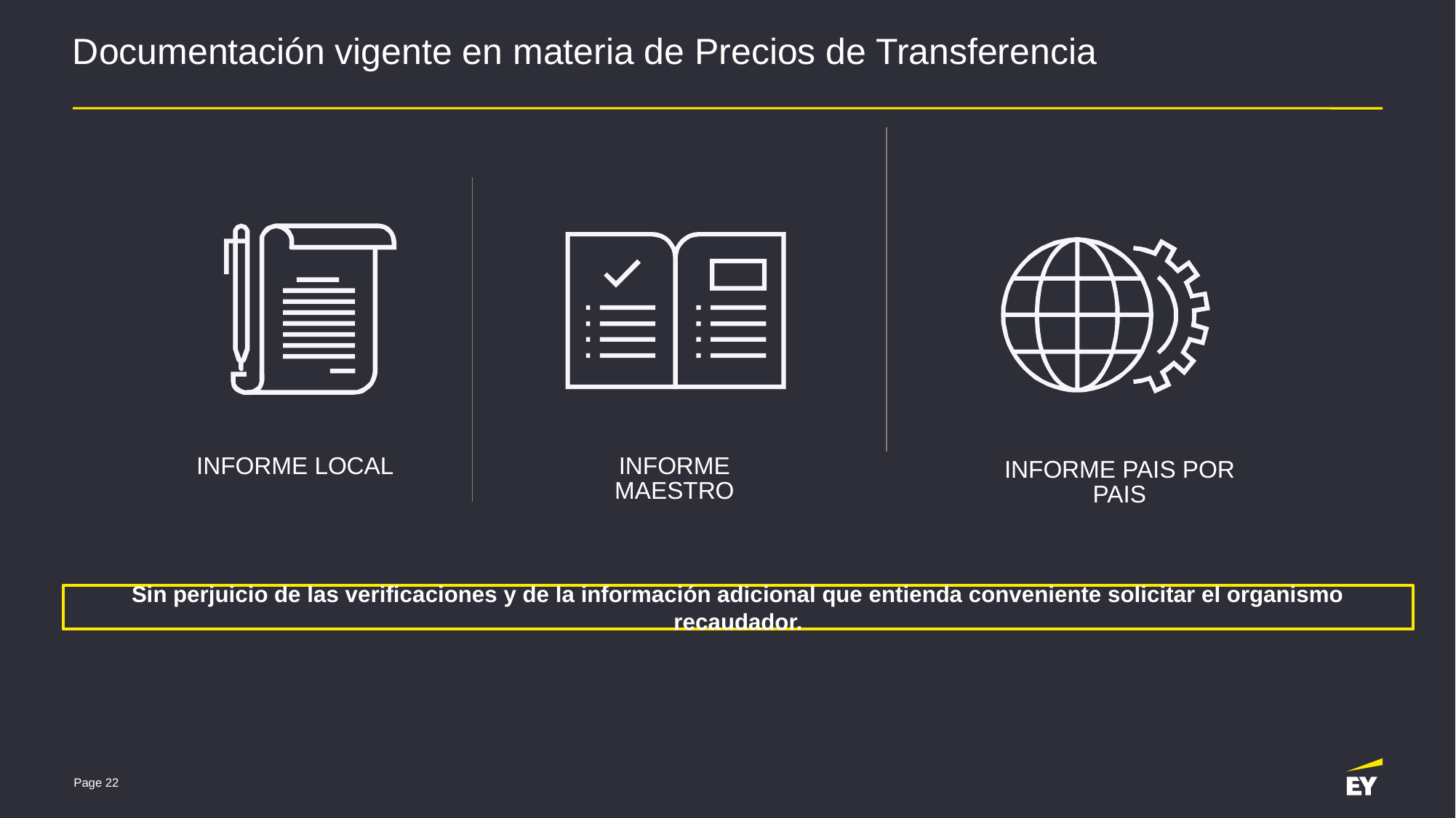

# Documentación vigente en materia de Precios de Transferencia

INFORME MAESTRO
INFORME LOCAL
INFORME PAIS POR PAIS
Sin perjuicio de las verificaciones y de la información adicional que entienda conveniente solicitar el organismo recaudador.
Page 22